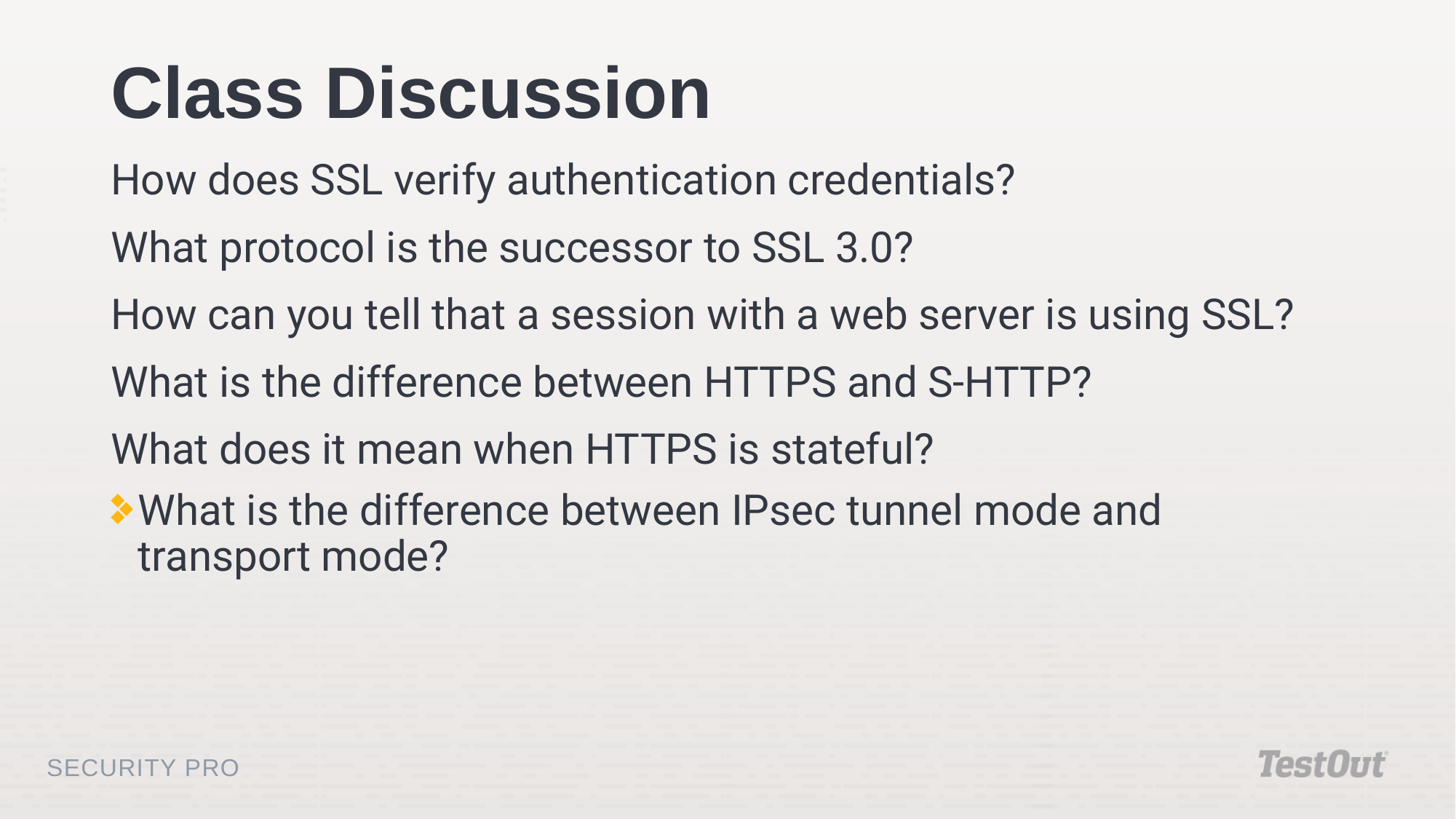

# Class Discussion
How does SSL verify authentication credentials?
What protocol is the successor to SSL 3.0?
How can you tell that a session with a web server is using SSL?
What is the difference between HTTPS and S-HTTP?
What does it mean when HTTPS is stateful?
What is the difference between IPsec tunnel mode and transport mode?
Security Pro